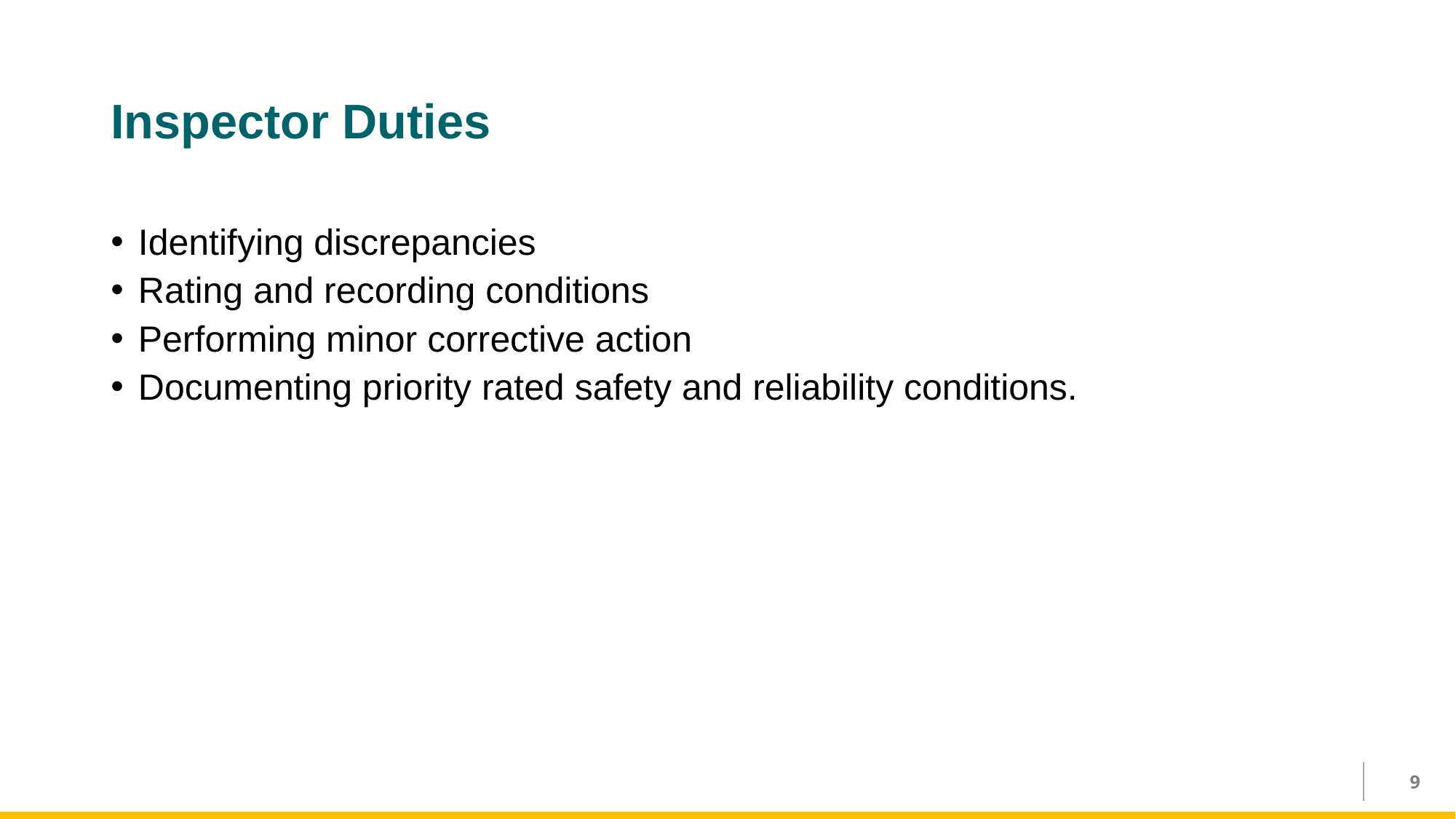

# Inspector Duties
Identifying discrepancies
Rating and recording conditions
Performing minor corrective action
Documenting priority rated safety and reliability conditions.